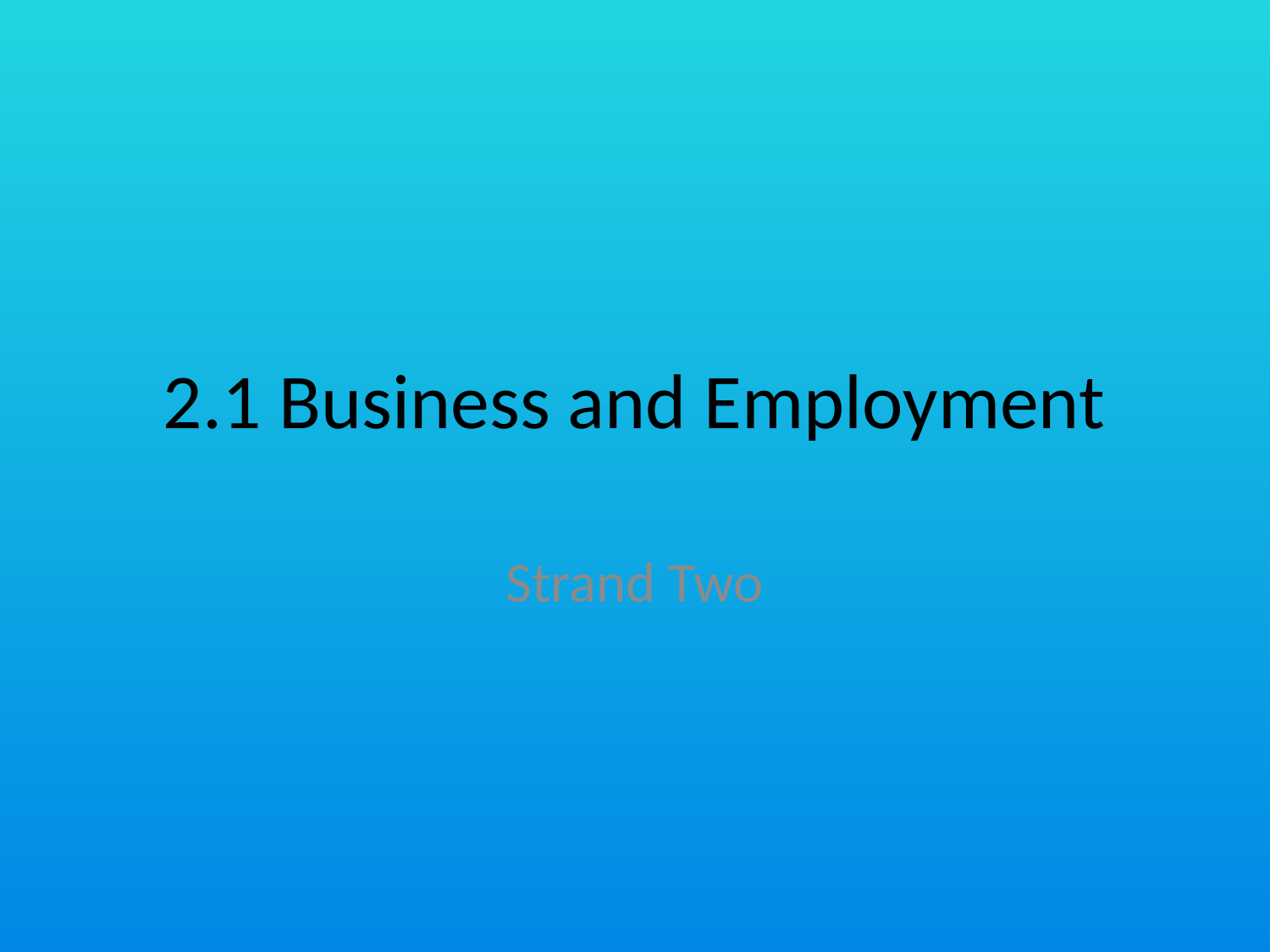

# 2.1 Business and Employment
Strand Two